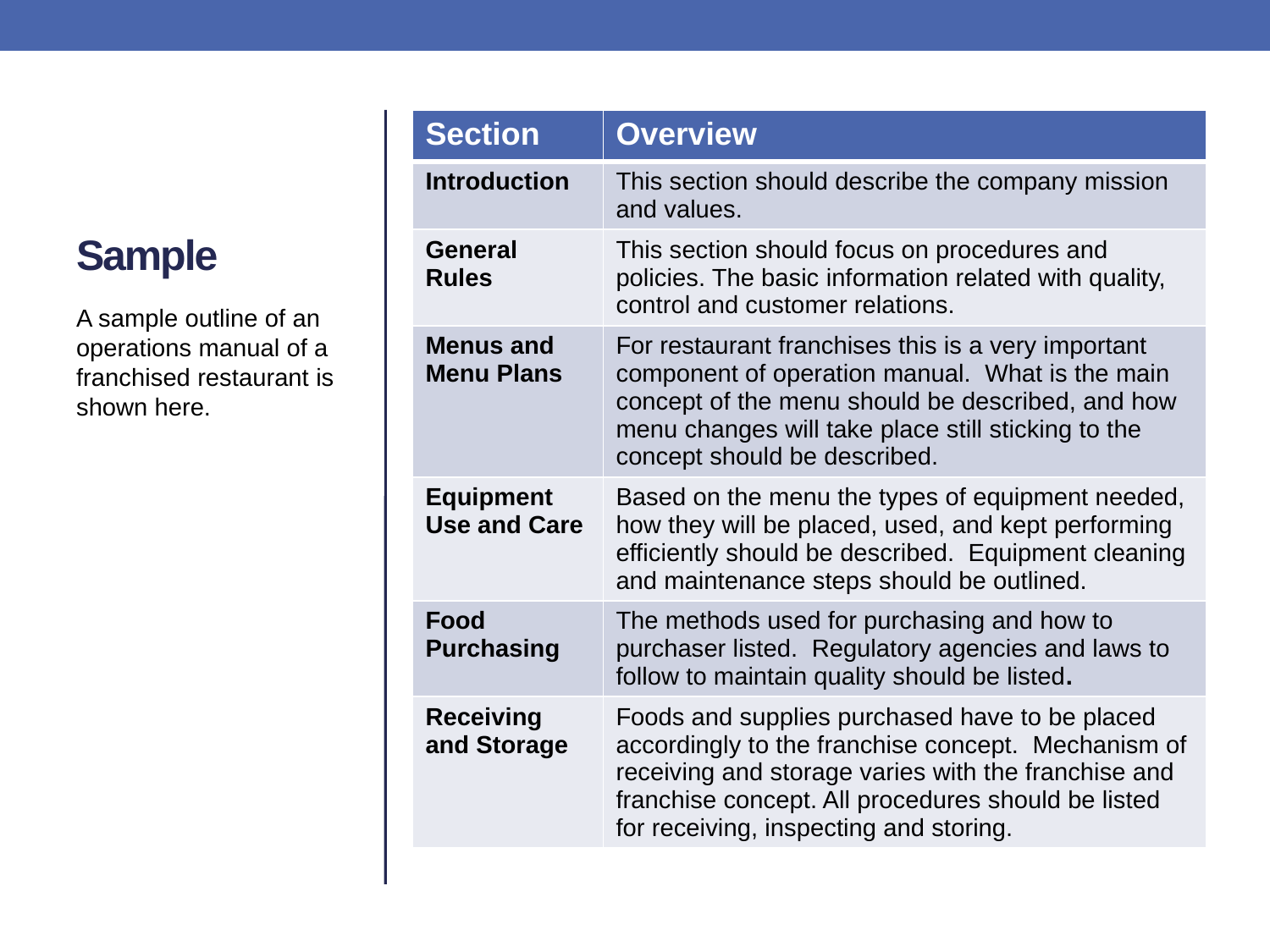

# Sample
| Section | Overview |
| --- | --- |
| Introduction | This section should describe the company mission and values. |
| General Rules | This section should focus on procedures and policies. The basic information related with quality, control and customer relations. |
| Menus and Menu Plans | For restaurant franchises this is a very important component of operation manual. What is the main concept of the menu should be described, and how menu changes will take place still sticking to the concept should be described. |
| Equipment Use and Care | Based on the menu the types of equipment needed, how they will be placed, used, and kept performing efficiently should be described. Equipment cleaning and maintenance steps should be outlined. |
| Food Purchasing | The methods used for purchasing and how to purchaser listed. Regulatory agencies and laws to follow to maintain quality should be listed. |
| Receiving and Storage | Foods and supplies purchased have to be placed accordingly to the franchise concept. Mechanism of receiving and storage varies with the franchise and franchise concept. All procedures should be listed for receiving, inspecting and storing. |
A sample outline of an operations manual of a franchised restaurant is shown here.